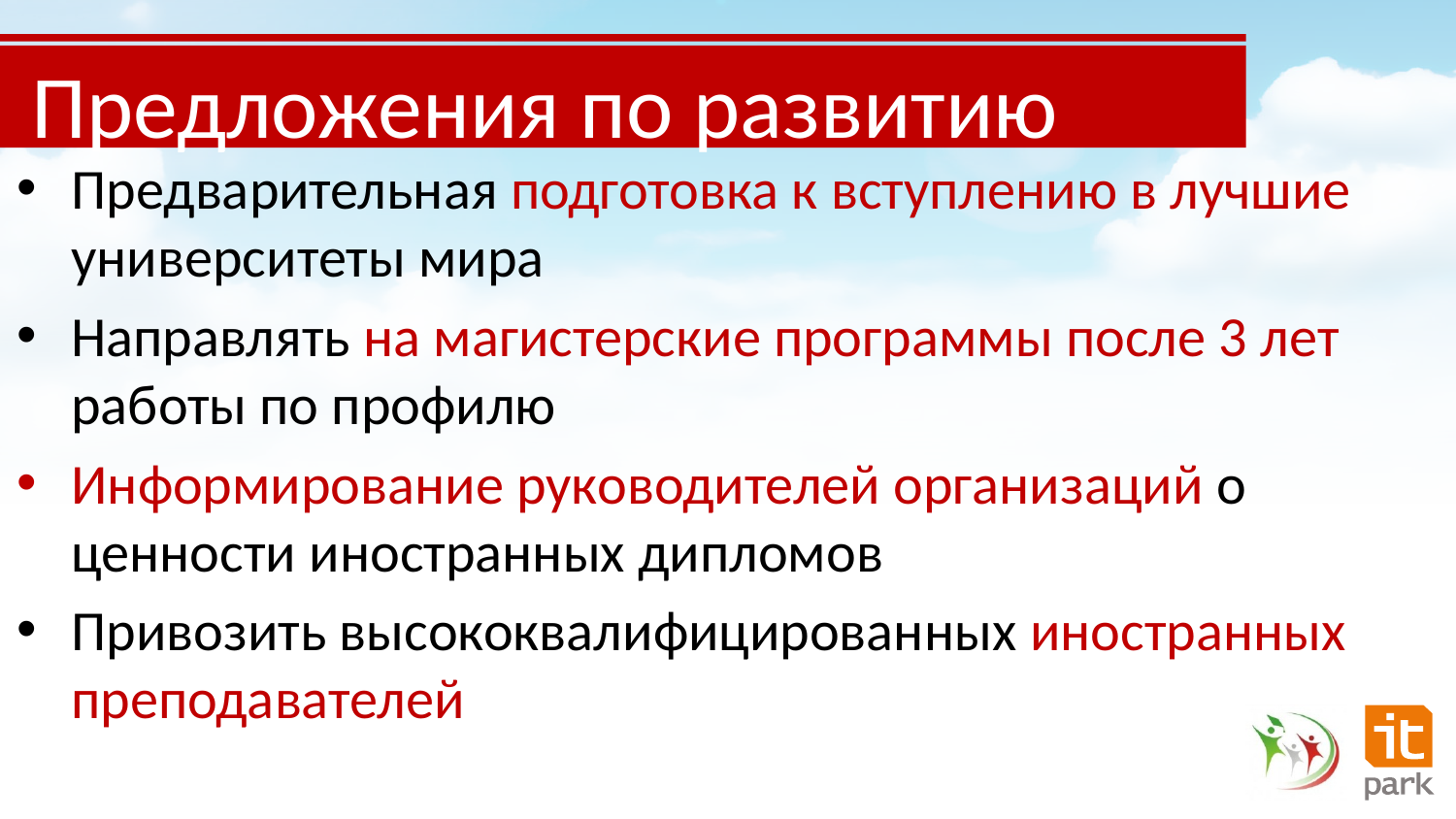

# Предложения по развитию
Предварительная подготовка к вступлению в лучшие университеты мира
Направлять на магистерские программы после 3 лет работы по профилю
Информирование руководителей организаций о ценности иностранных дипломов
Привозить высококвалифицированных иностранных преподавателей